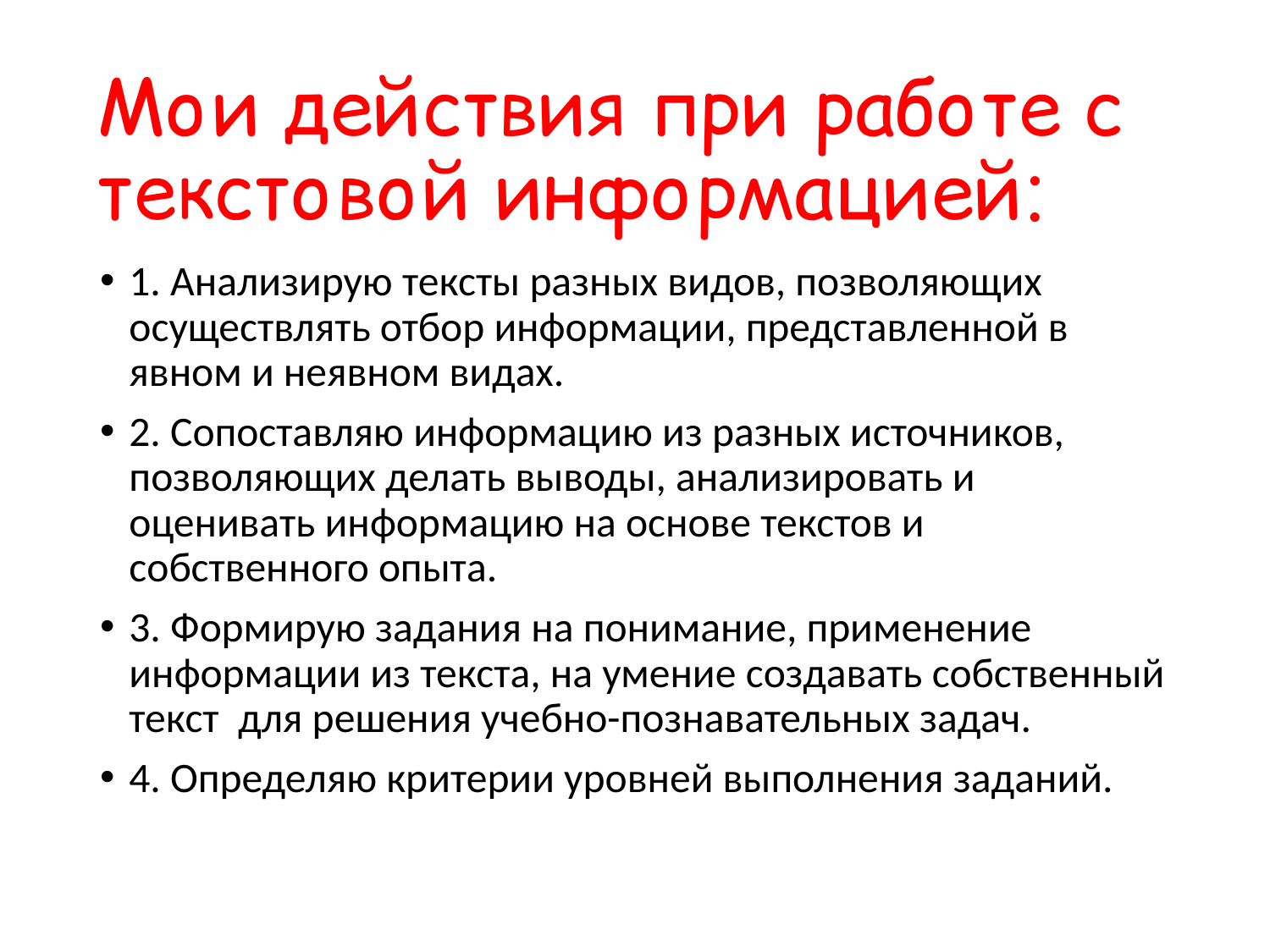

# Мои действия при работе с текстовой информацией:
1. Анализирую тексты разных видов, позволяющих осуществлять отбор информации, представленной в явном и неявном видах.
2. Сопоставляю информацию из разных источников, позволяющих делать выводы, анализировать и оценивать информацию на основе текстов и собственного опыта.
3. Формирую задания на понимание, применение информации из текста, на умение создавать собственный текст  для решения учебно-познавательных задач.
4. Определяю критерии уровней выполнения заданий.